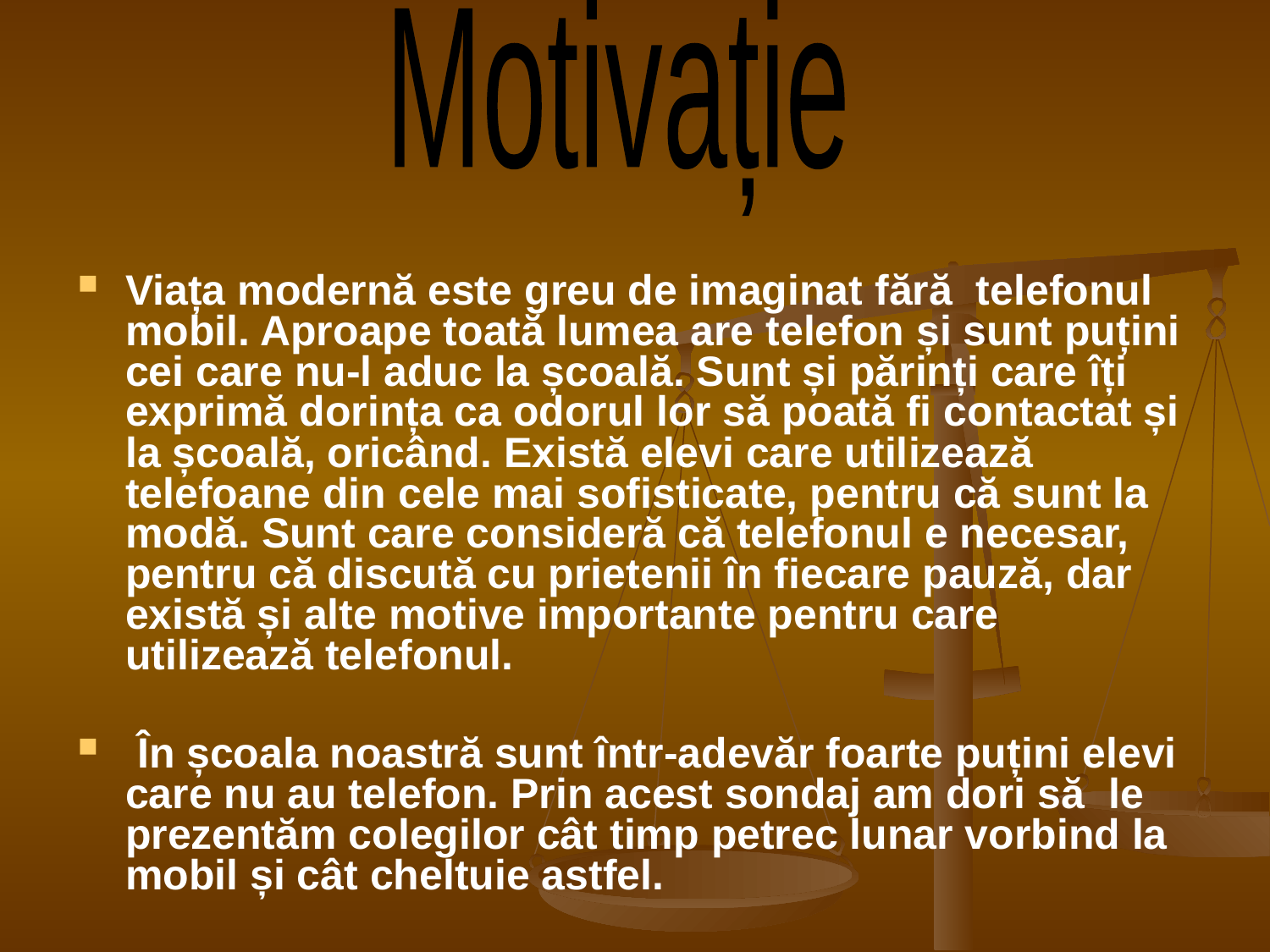

Motivație
Viața modernă este greu de imaginat fără  telefonul mobil. Aproape toată lumea are telefon și sunt puțini cei care nu-l aduc la școală. Sunt și părinți care îți exprimă dorința ca odorul lor să poată fi contactat și la școală, oricând. Există elevi care utilizează telefoane din cele mai sofisticate, pentru că sunt la modă. Sunt care consideră că telefonul e necesar, pentru că discută cu prietenii în fiecare pauză, dar există și alte motive importante pentru care utilizează telefonul.

 În școala noastră sunt într-adevăr foarte puțini elevi care nu au telefon. Prin acest sondaj am dori să  le prezentăm colegilor cât timp petrec lunar vorbind la mobil și cât cheltuie astfel.